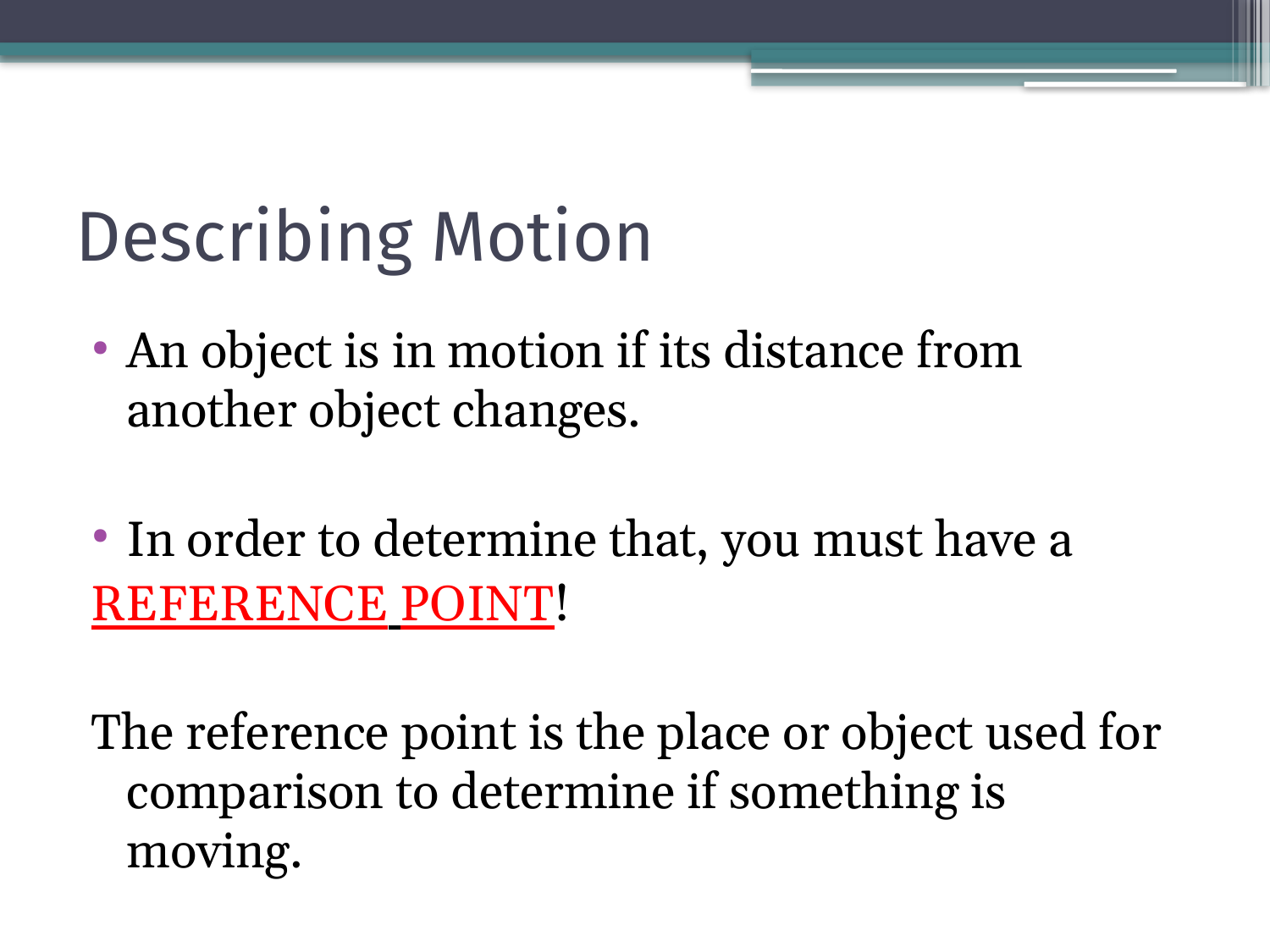

# Describing Motion
An object is in motion if its distance from another object changes.

In order to determine that, you must have a
REFERENCE POINT!

The reference point is the place or object used for comparison to determine if something is moving.